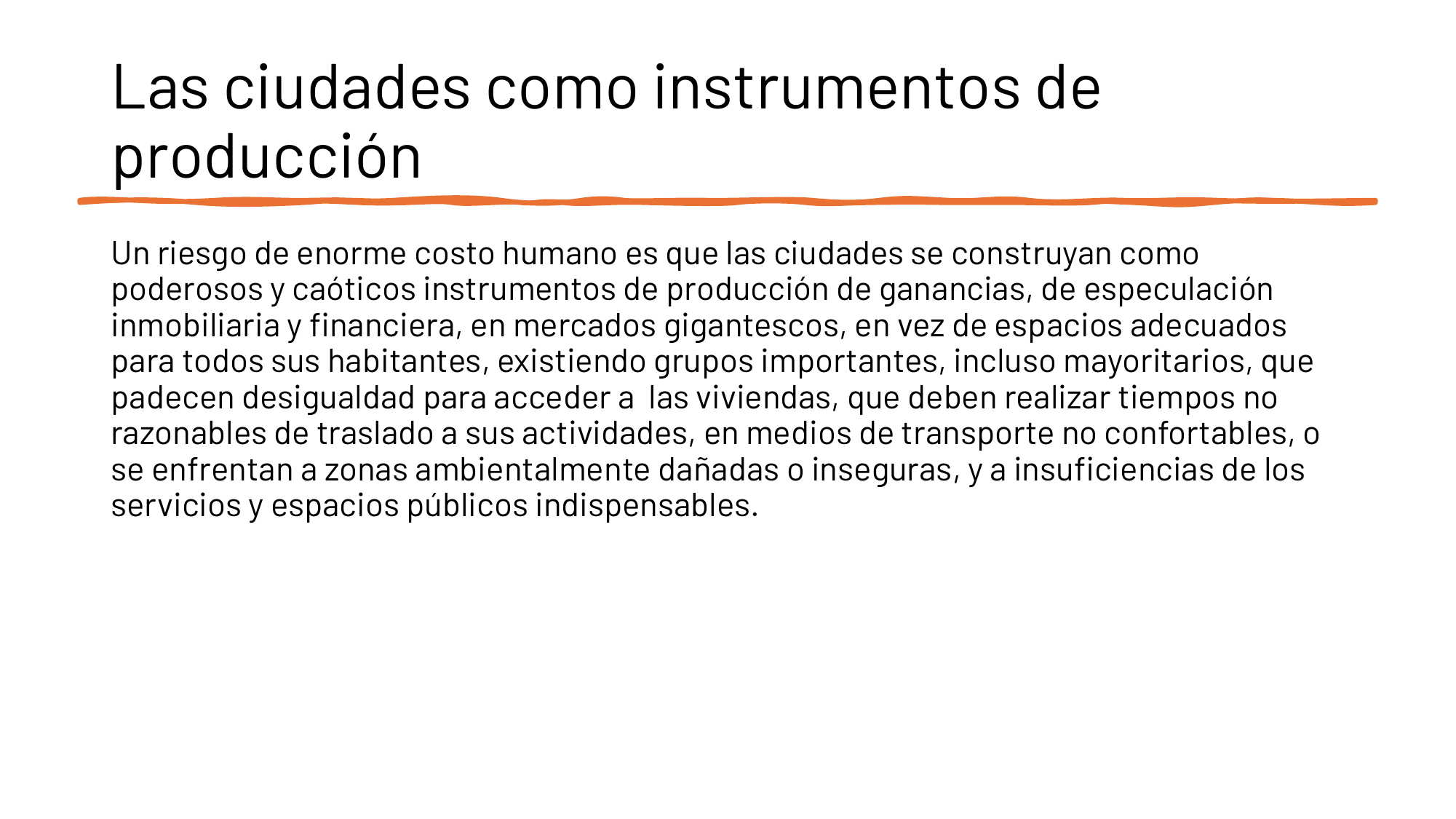

# Las ciudades como instrumentos de producción

Un riesgo de enorme costo humano es que las ciudades se construyan como poderosos y caóticos instrumentos de producción de ganancias, de especulación inmobiliaria y financiera, en mercados gigantescos, en vez de espacios adecuados para todos sus habitantes, existiendo grupos importantes, incluso mayoritarios, que padecen desigualdad para acceder a  las viviendas, que deben realizar tiempos no razonables de traslado a sus actividades, en medios de transporte no confortables, o se enfrentan a zonas ambientalmente dañadas o inseguras, y a insuficiencias de los servicios y espacios públicos indispensables.